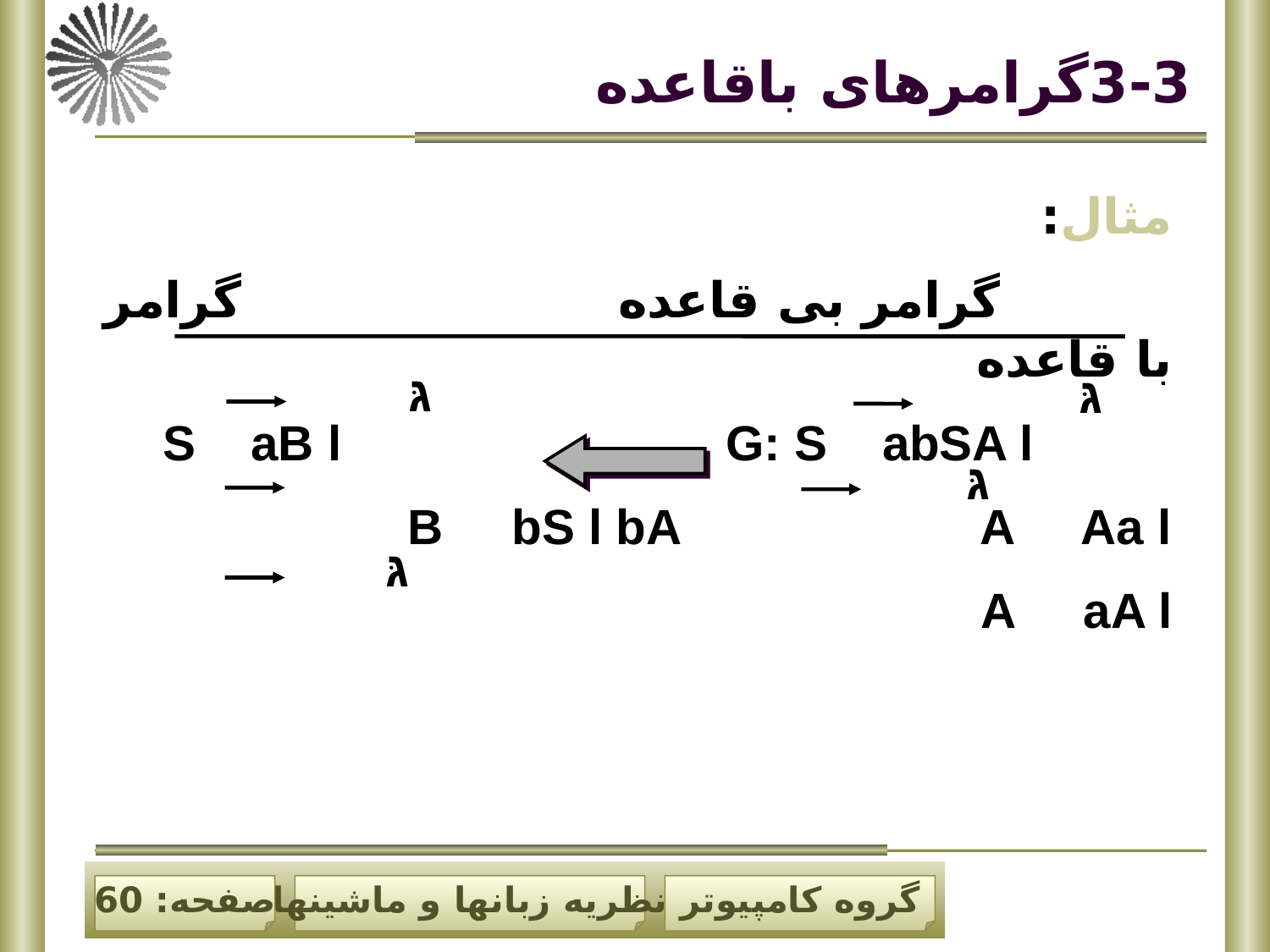

# 3-3گرامرهای باقاعده
مثال:
          گرامر بی قاعده                      گرامر با قاعده
        S    aB l                            G: S    abSA l
B     bS l bA                      A     Aa l
A     aA l
גּ
גּ

גּ

גּ